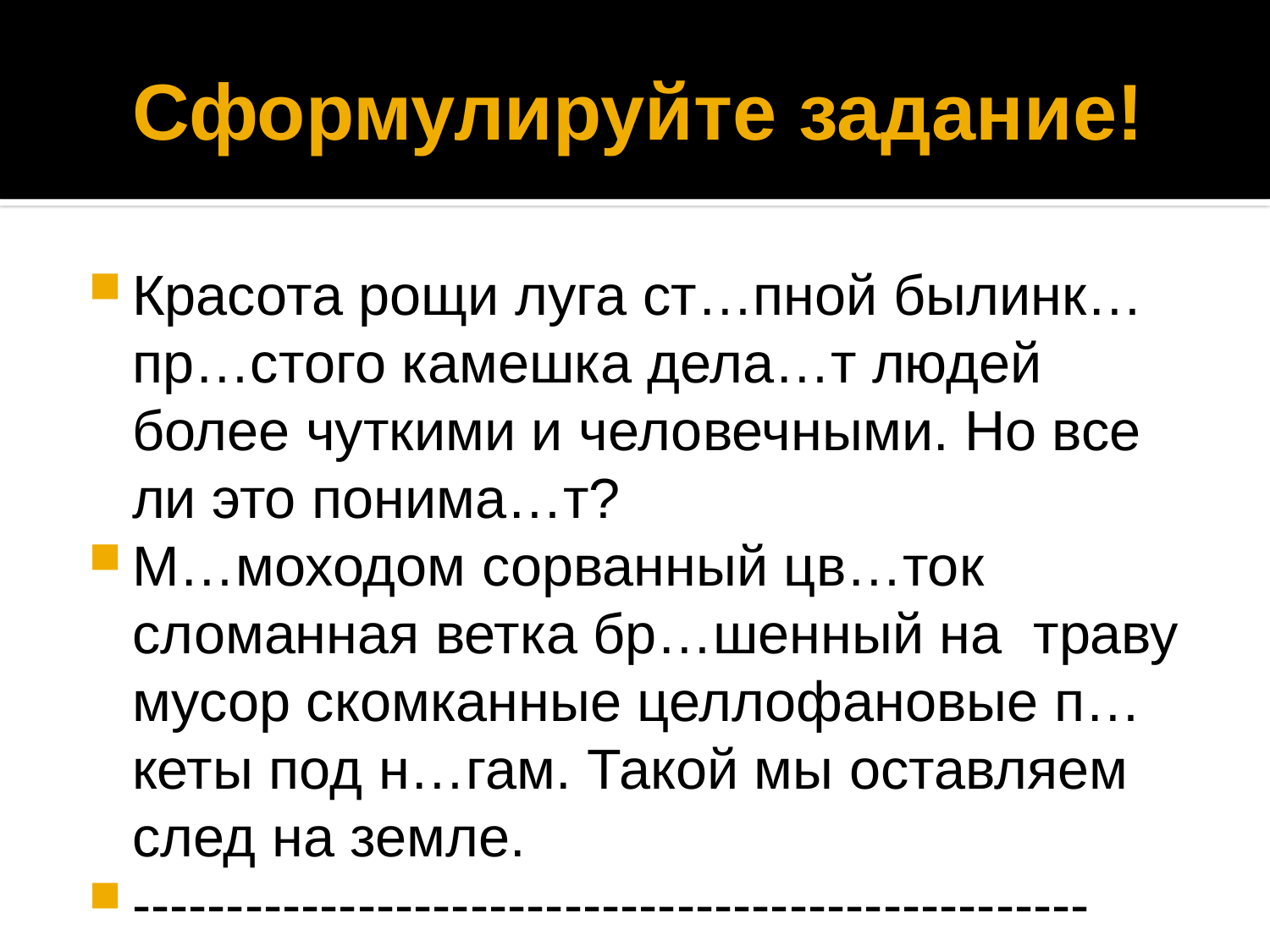

# Сформулируйте задание!
Красота рощи луга ст…пной былинк… пр…стого камешка дела…т людей более чуткими и человечными. Но все ли это понима…т?
М…моходом сорванный цв…ток сломанная ветка бр…шенный на  траву мусор скомканные целлофановые п…кеты под н…гам. Такой мы оставляем след на земле.
---------------------------------------------------